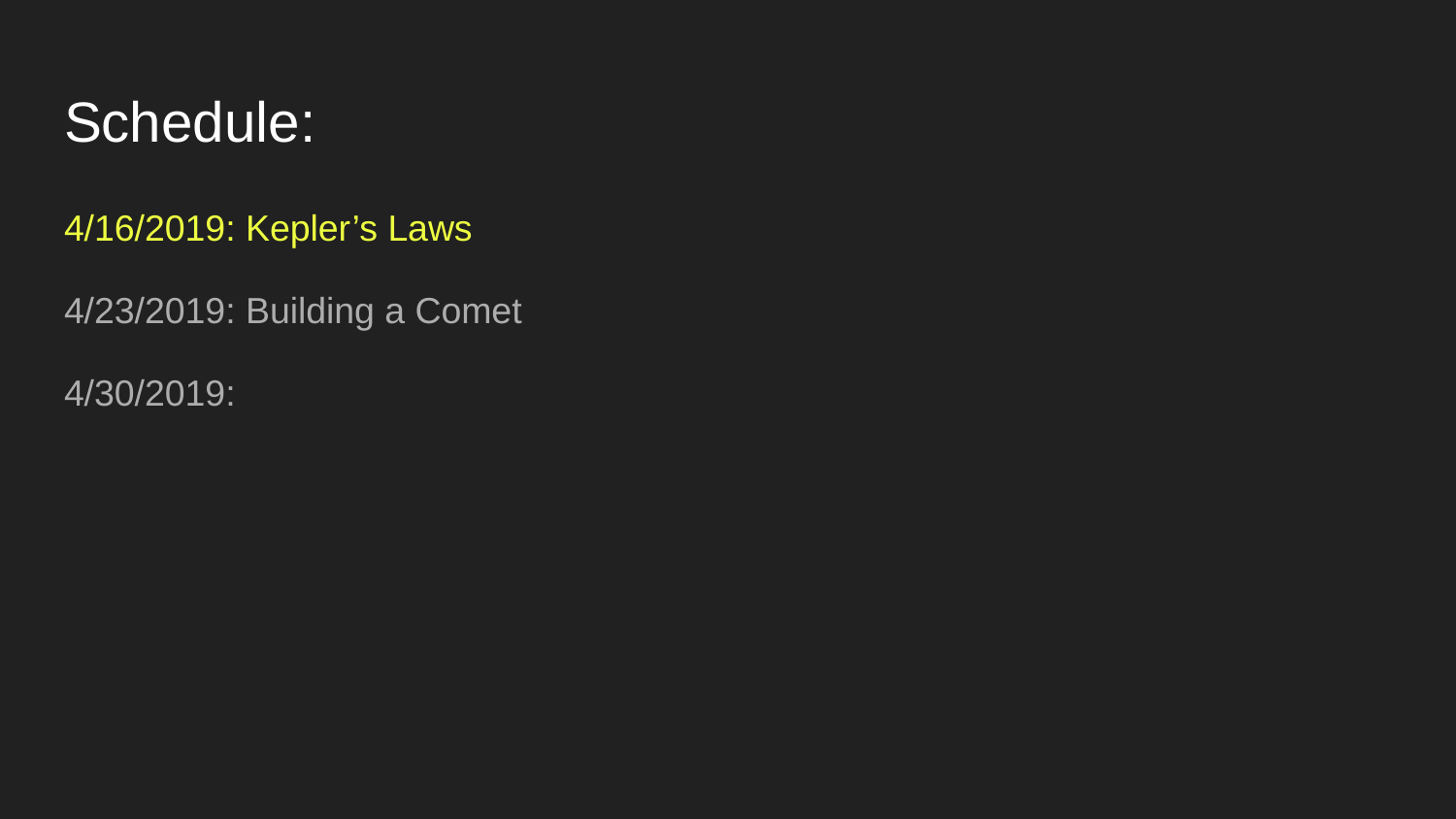

# Schedule:
4/16/2019: Kepler’s Laws
4/23/2019: Building a Comet
4/30/2019: